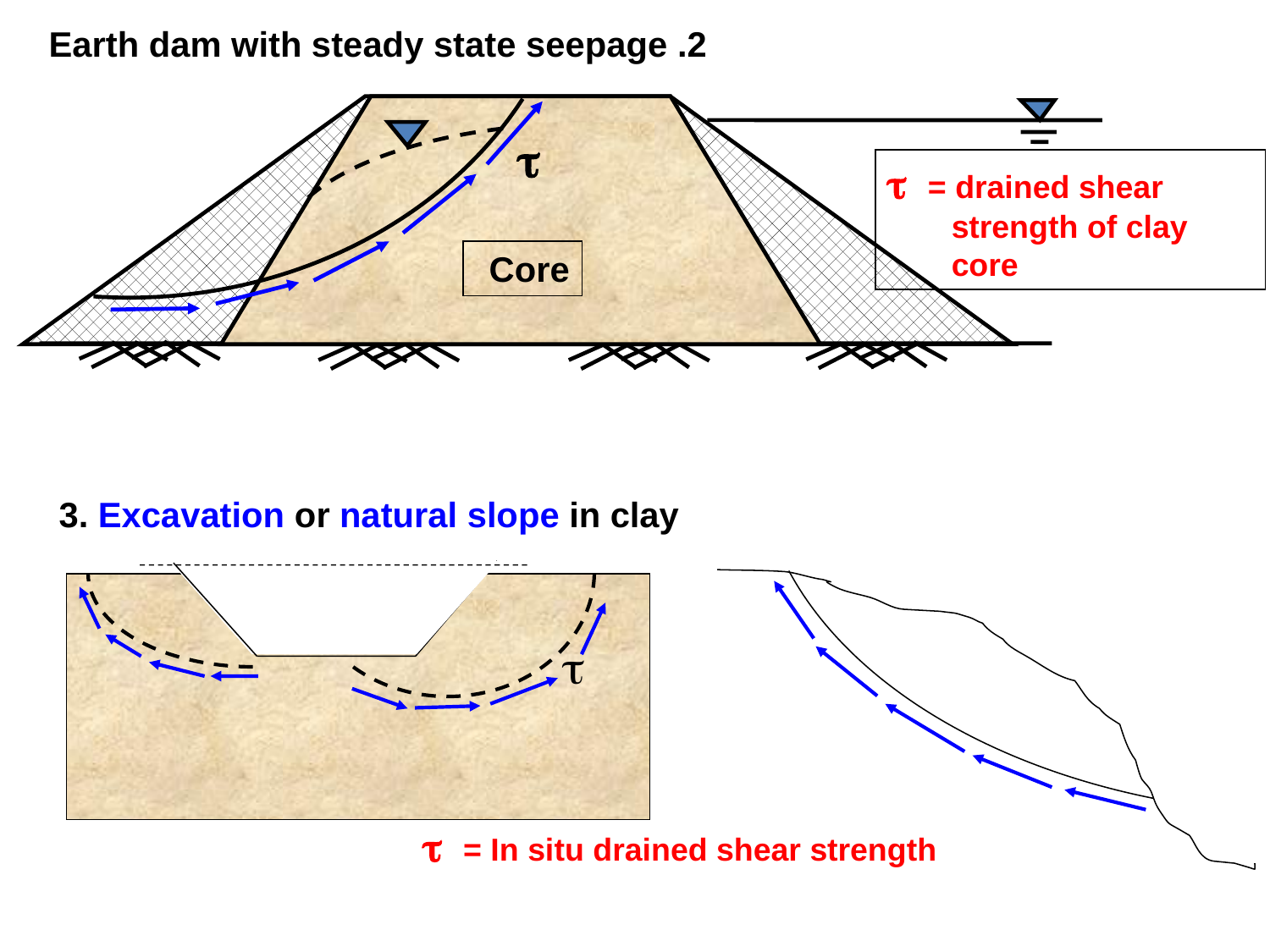

τ

τ = drained shear strength of clay core

Core

2. Earth dam with steady state seepage

3. Excavation or natural slope in clay

τ

τ = In situ drained shear strength